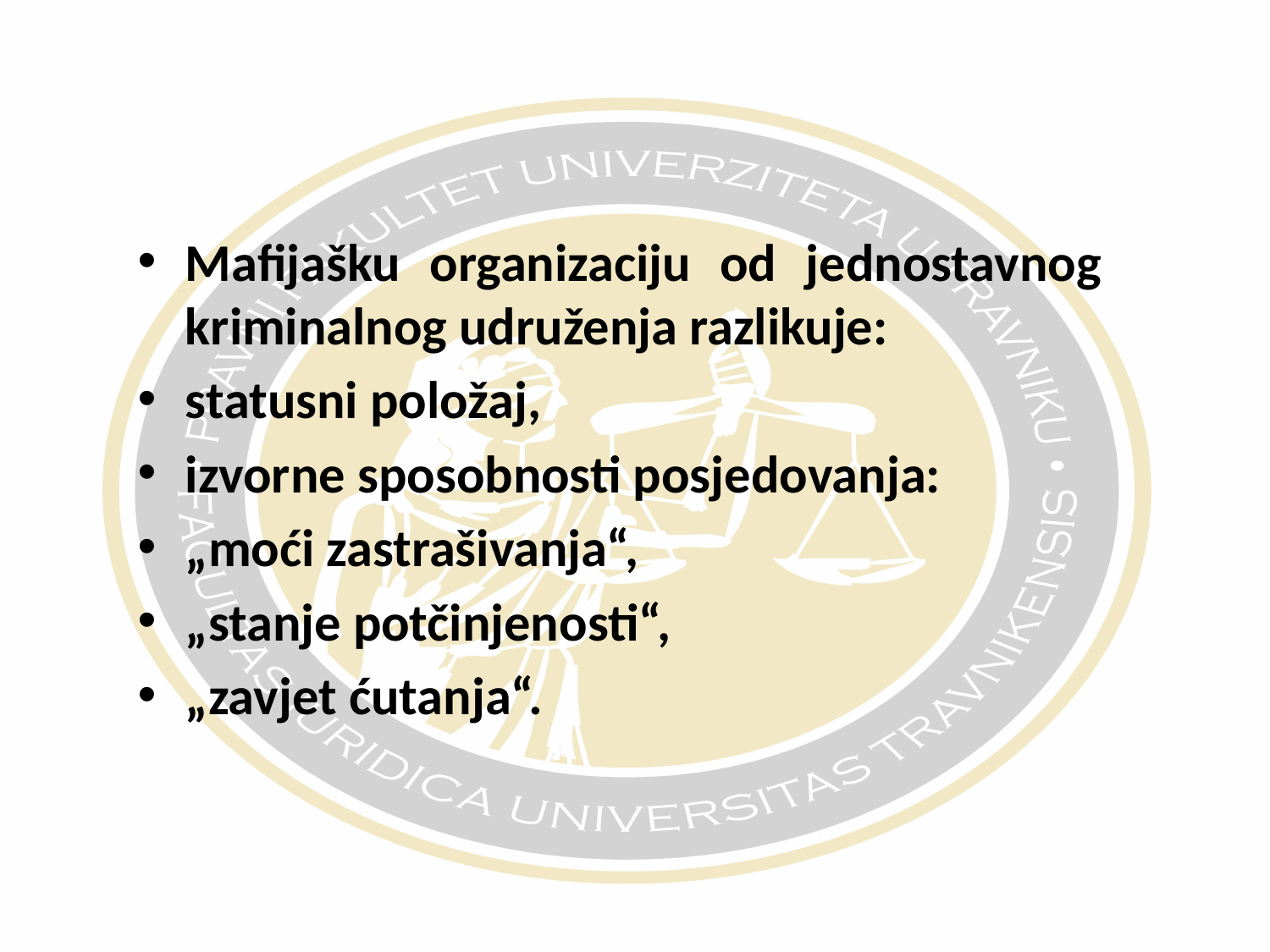

#
Mafijašku organizaciju od jednostavnog kriminalnog udruženja razlikuje:
statusni položaj,
izvorne sposobnosti posjedovanja:
„moći zastrašivanja“,
„stanje potčinjenosti“,
„zavjet ćutanja“.